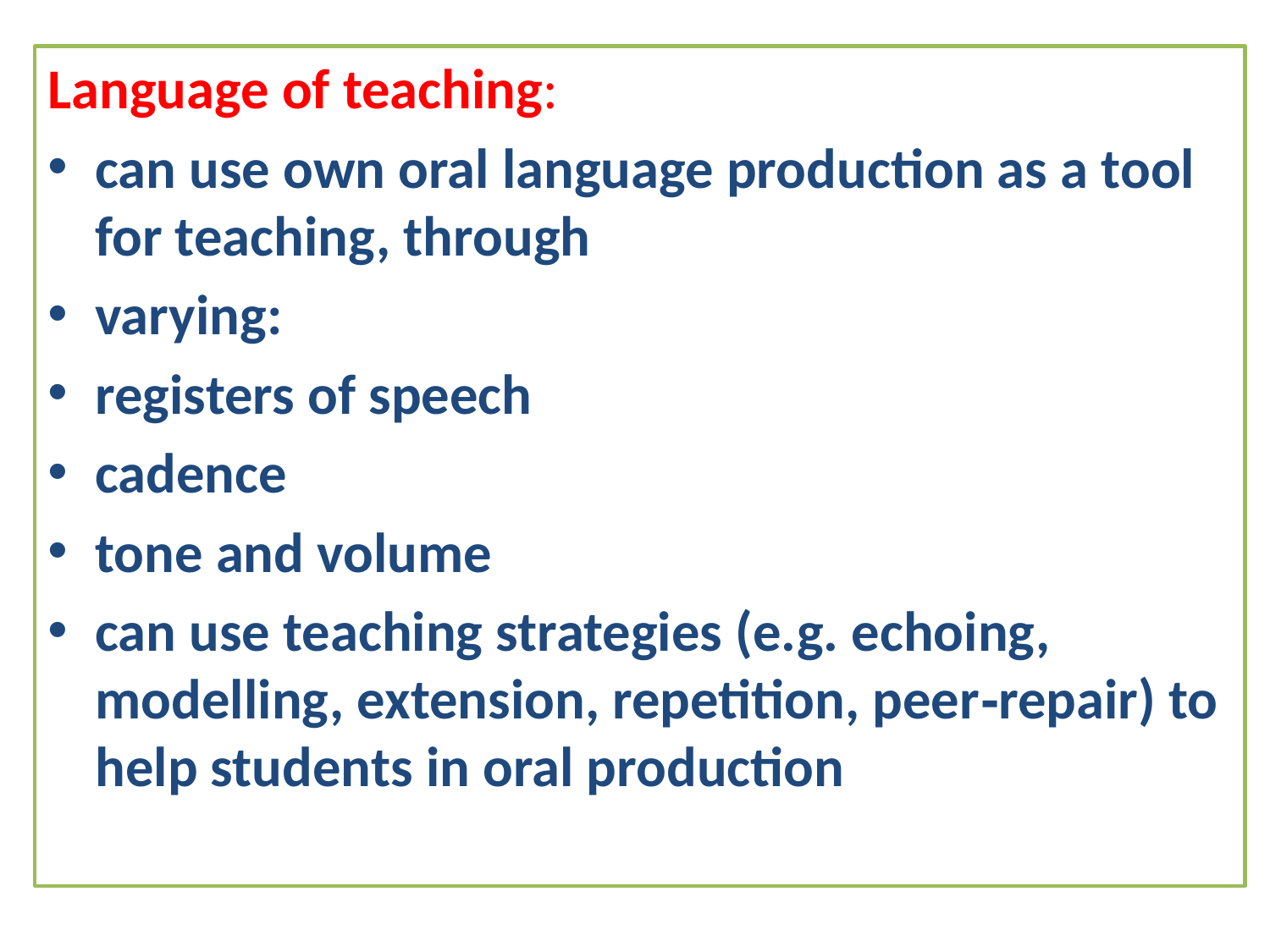

Language of teaching:
can use own oral language production as a tool for teaching, through
varying:
registers of speech
cadence
tone and volume
can use teaching strategies (e.g. echoing, modelling, extension, repetition, peer‐repair) to help students in oral production